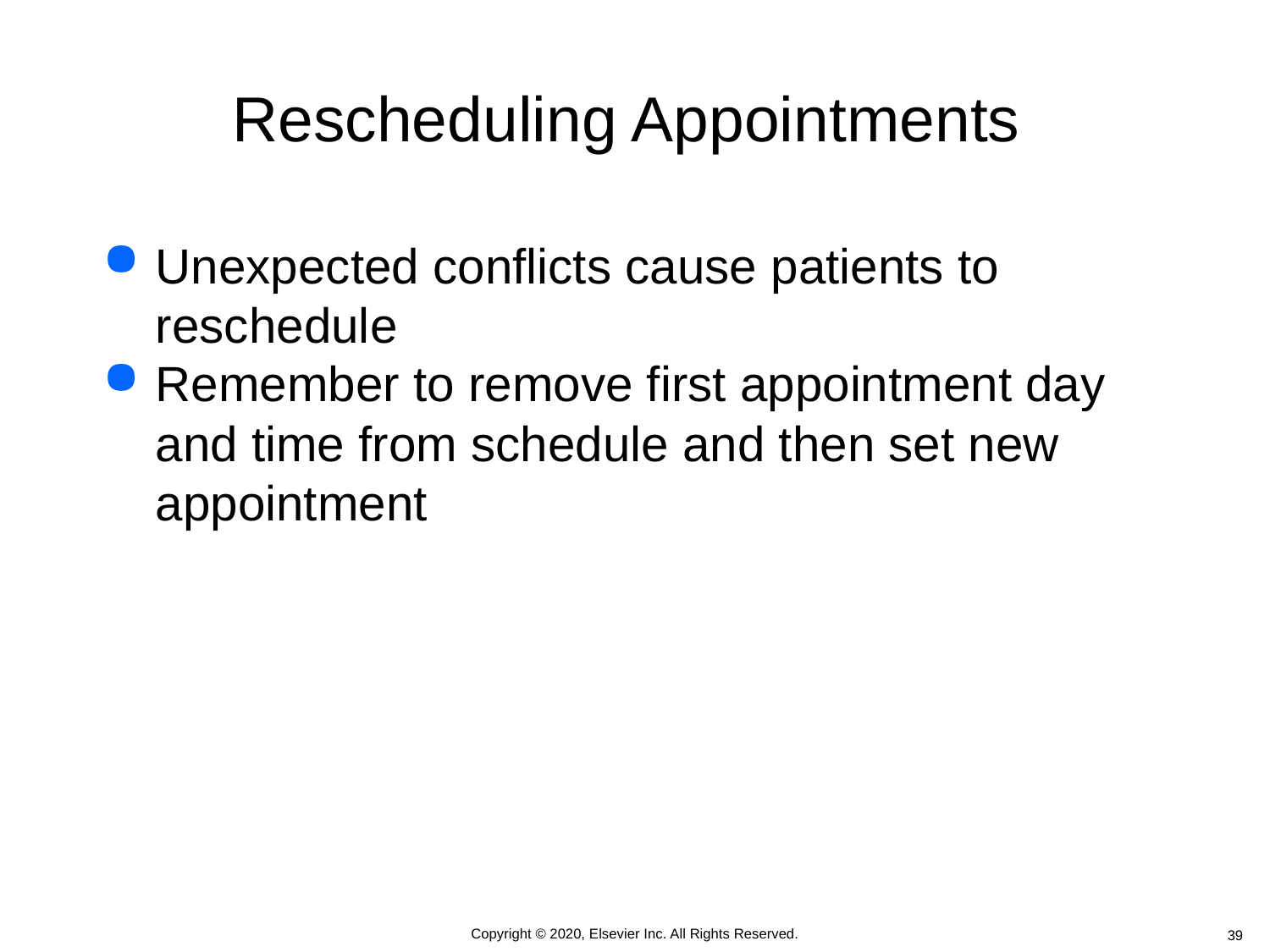

# Rescheduling Appointments
Unexpected conflicts cause patients to reschedule
Remember to remove first appointment day and time from schedule and then set new appointment

 39